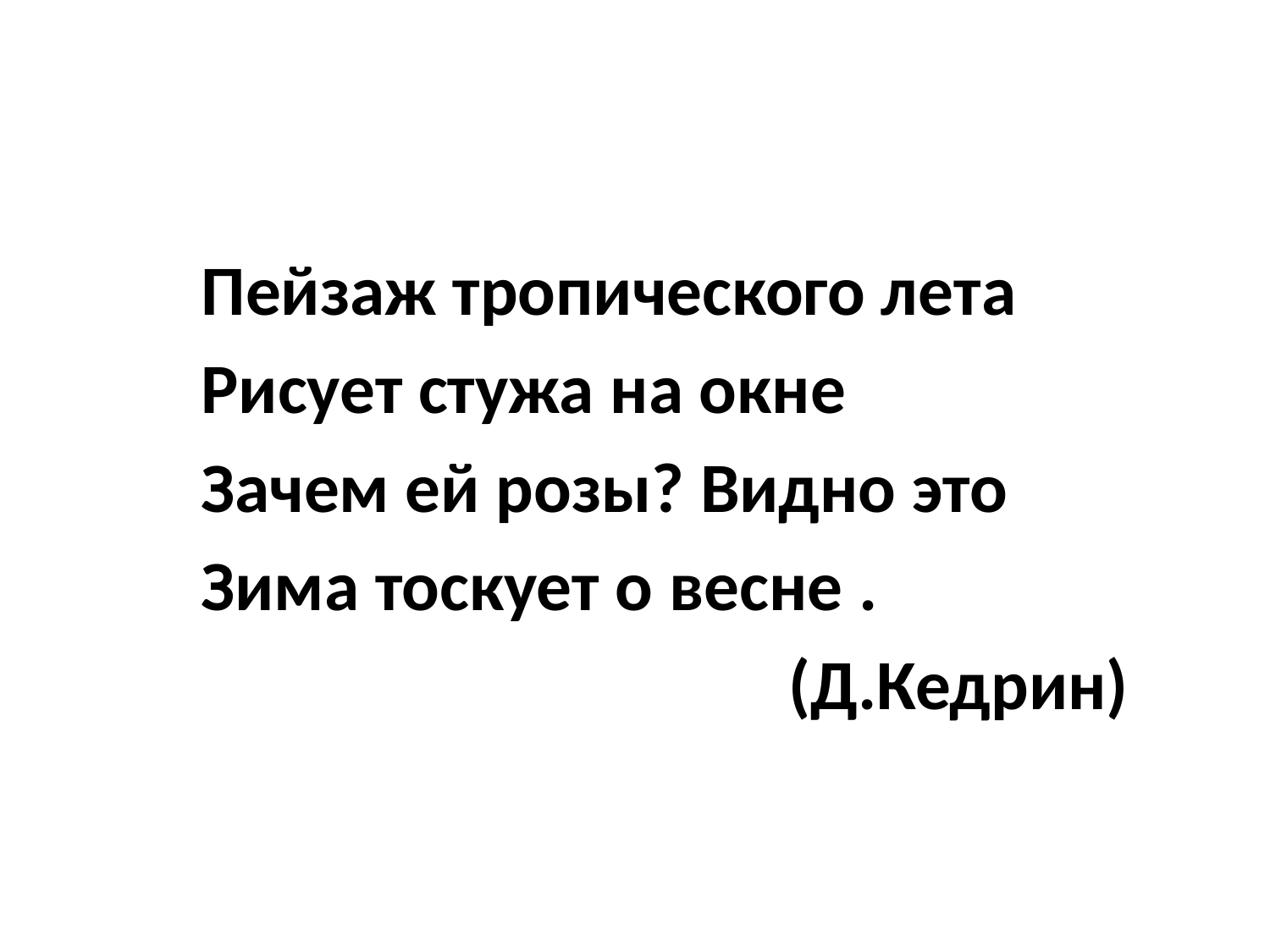

#
Пейзаж тропического лета
Рисует стужа на окне
Зачем ей розы? Видно это
Зима тоскует о весне .
                                     (Д.Кедрин)